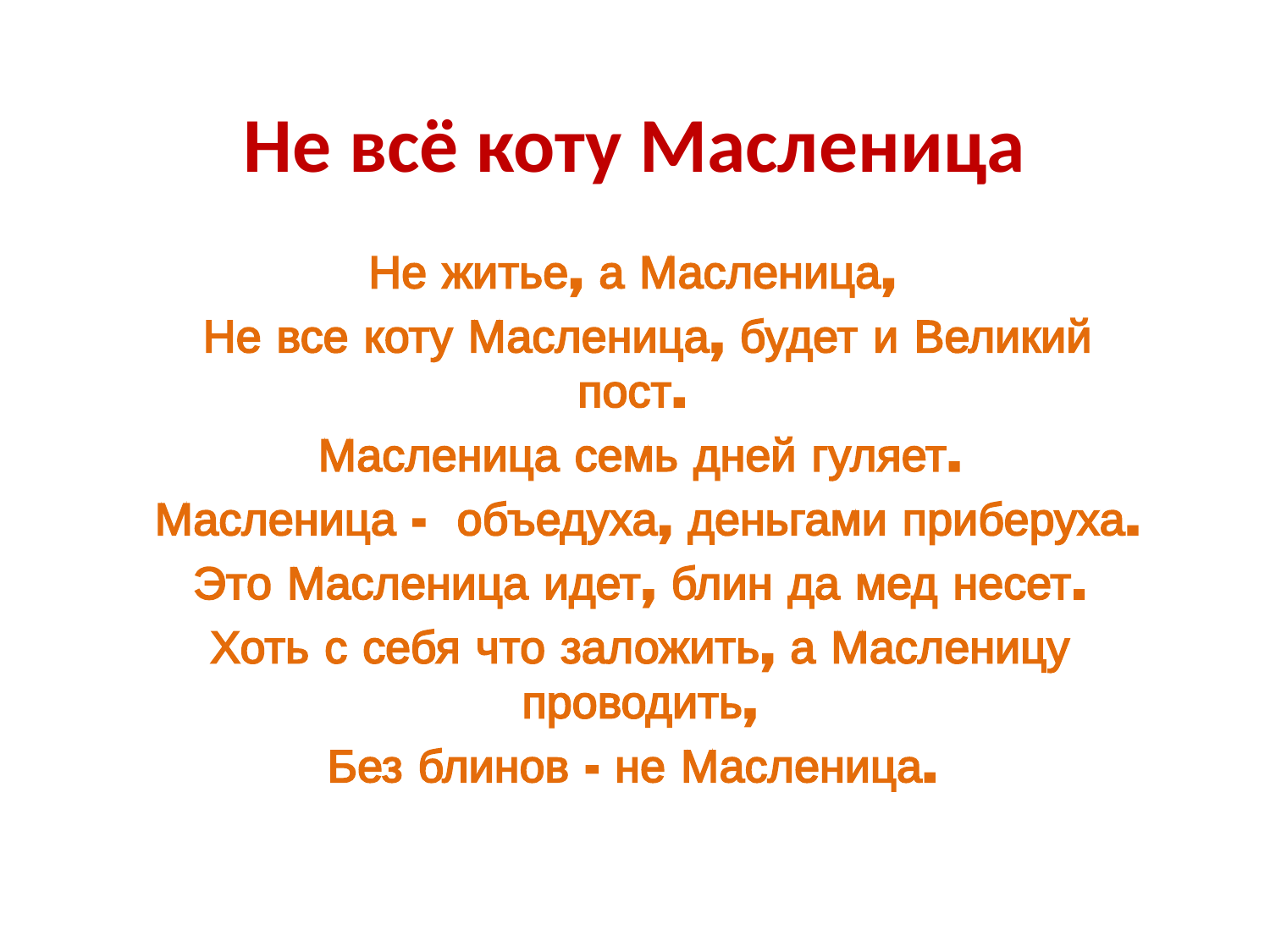

# Не всё коту Масленица
Не житье, а Масленица,
 Не все коту Масленица, будет и Великий пост.
 Масленица семь дней гуляет.
 Масленица -  объедуха, деньгами приберуха.
 Это Масленица идет, блин да мед несет.
Хоть с себя что заложить, а Масленицу проводить,
Без блинов - не Масленица.